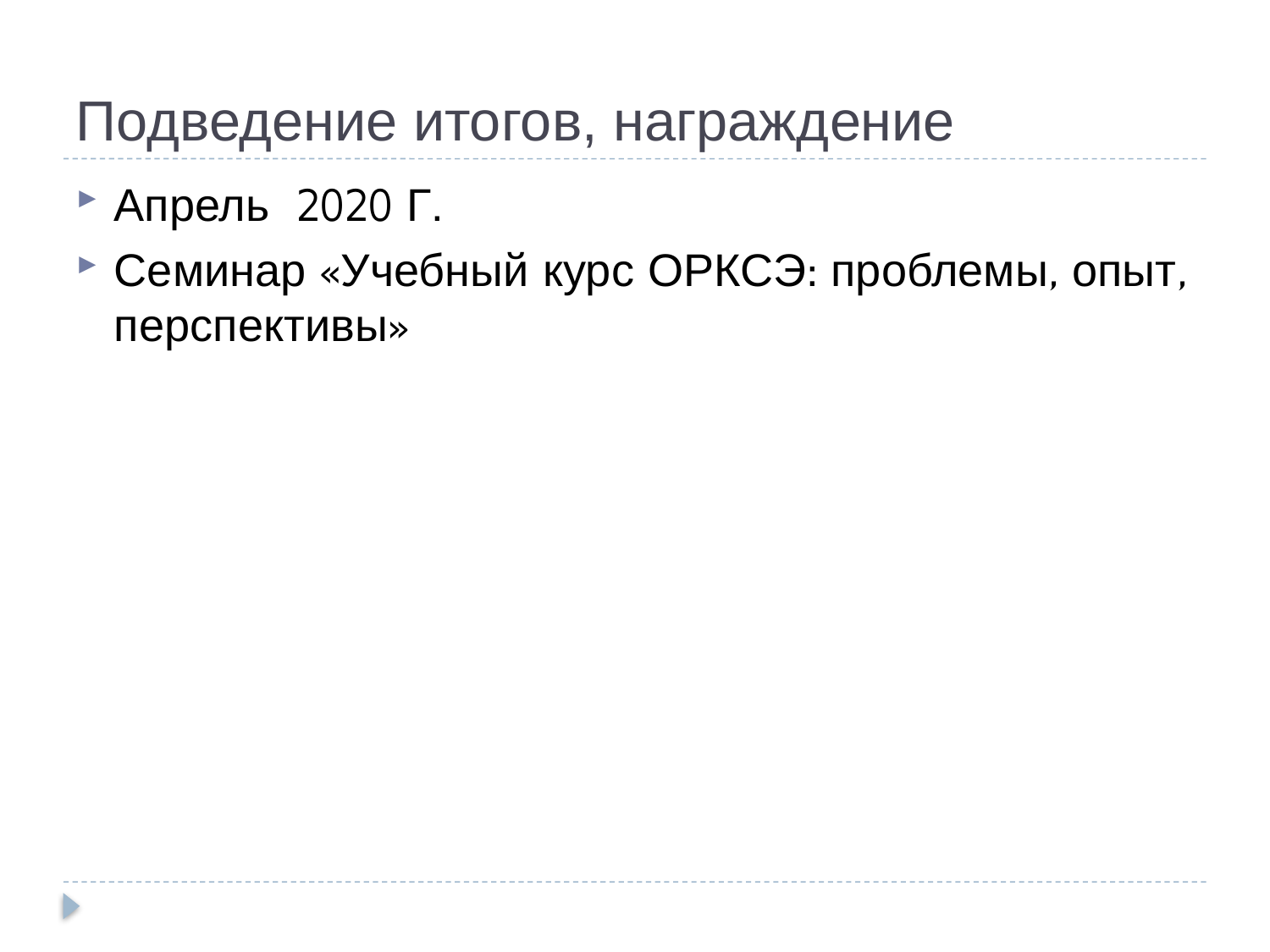

# Подведение итогов, награждение
Апрель  2020 Г.
Семинар «Учебный курс ОРКСЭ: проблемы, опыт, перспективы»